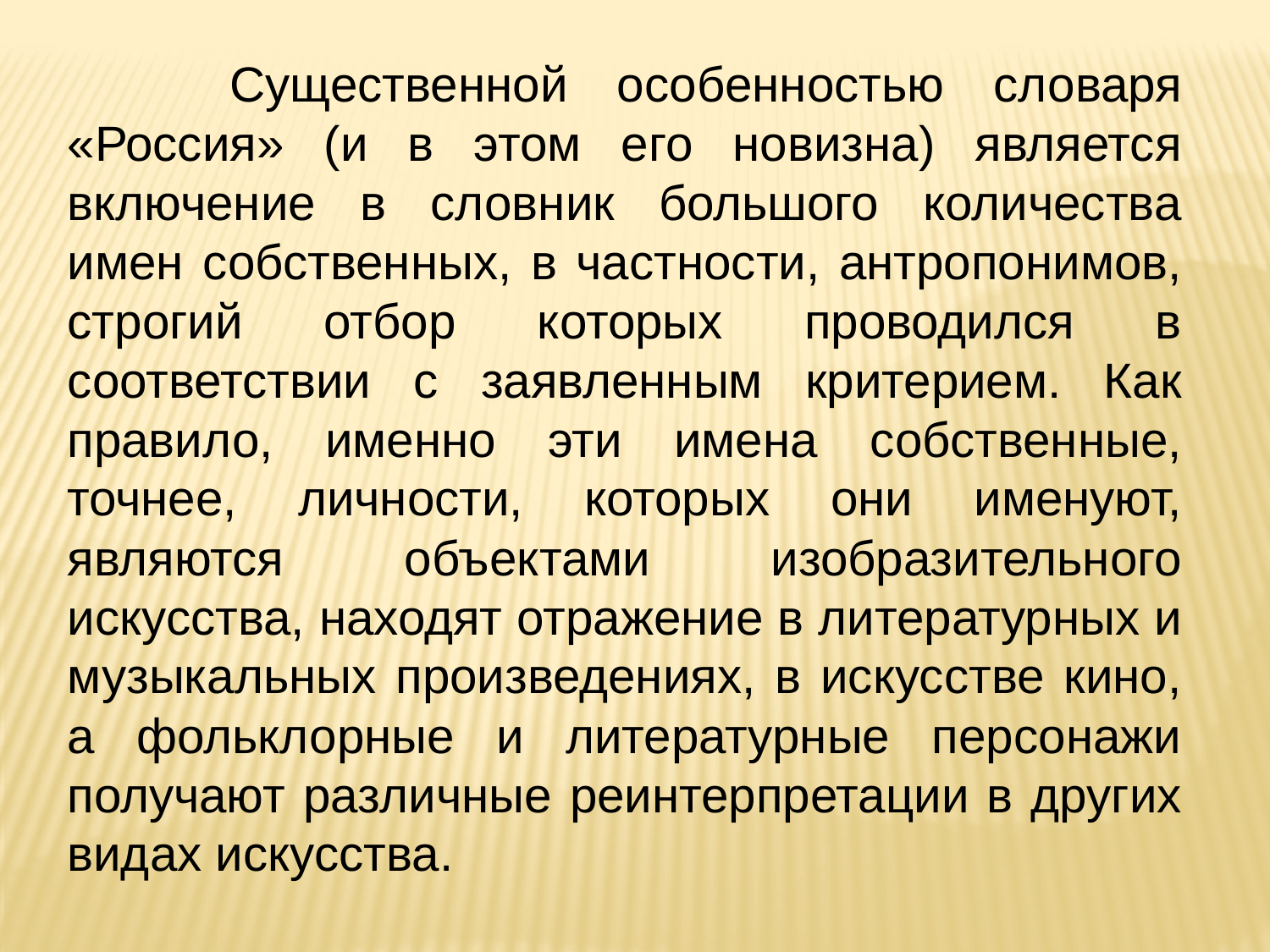

Существенной особенностью словаря «Россия» (и в этом его новизна) является включение в словник большого количества имен собственных, в частности, антропонимов, строгий отбор которых проводился в соответствии с заявленным критерием. Как правило, именно эти имена собственные, точнее, личности, которых они именуют, являются объектами изобразительного искусства, находят отражение в литературных и музыкальных произведениях, в искусстве кино, а фольклорные и литературные персонажи получают различные реинтерпретации в других видах искусства.